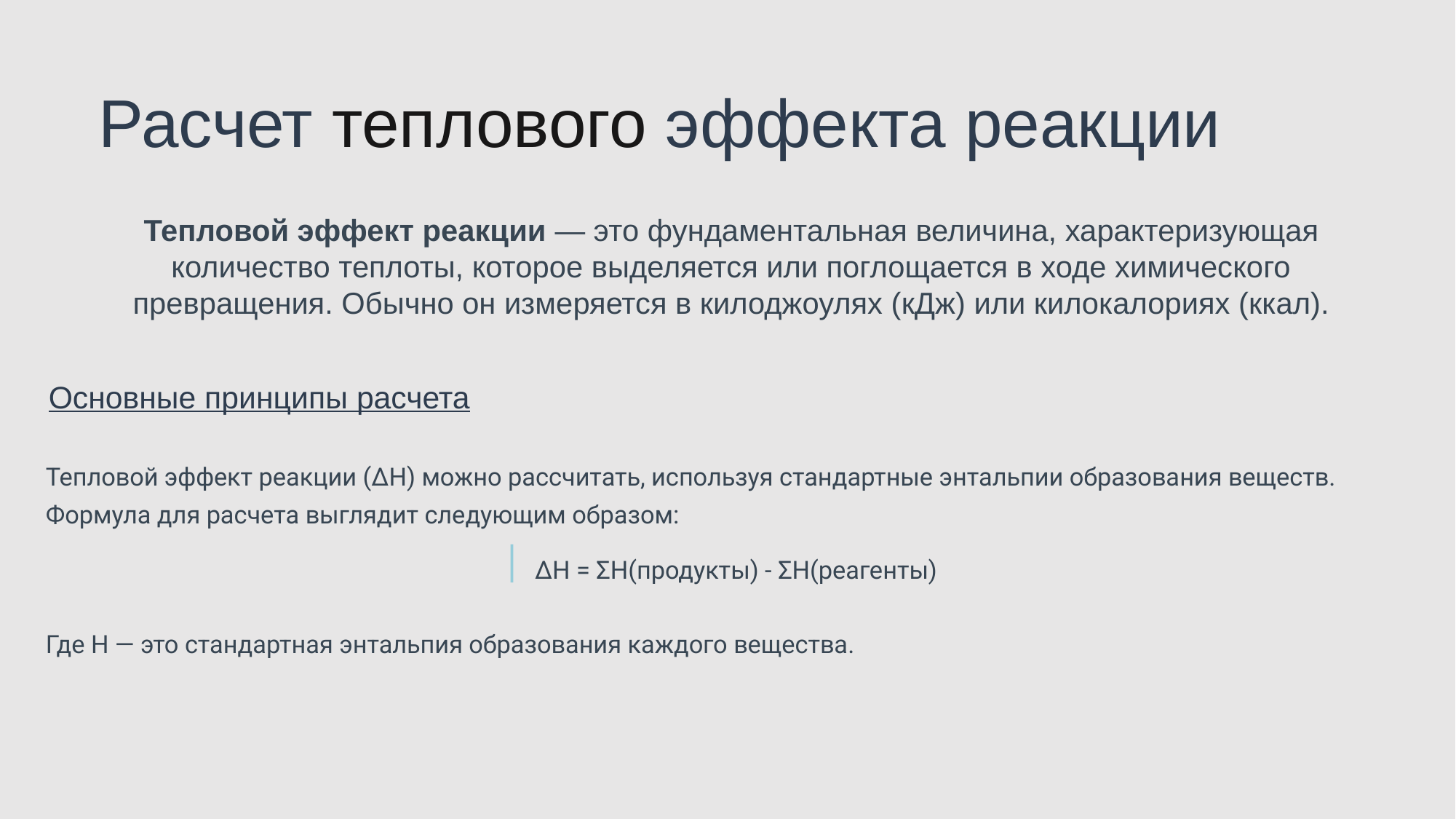

Расчет теплового эффекта реакции
Тепловой эффект реакции — это фундаментальная величина, характеризующая количество теплоты, которое выделяется или поглощается в ходе химического превращения. Обычно он измеряется в килоджоулях (кДж) или килокалориях (ккал).
Основные принципы расчета
Тепловой эффект реакции (ΔH) можно рассчитать, используя стандартные энтальпии образования веществ. Формула для расчета выглядит следующим образом:

ΔH = ΣH(продукты) - ΣH(реагенты)
Где H — это стандартная энтальпия образования каждого вещества.